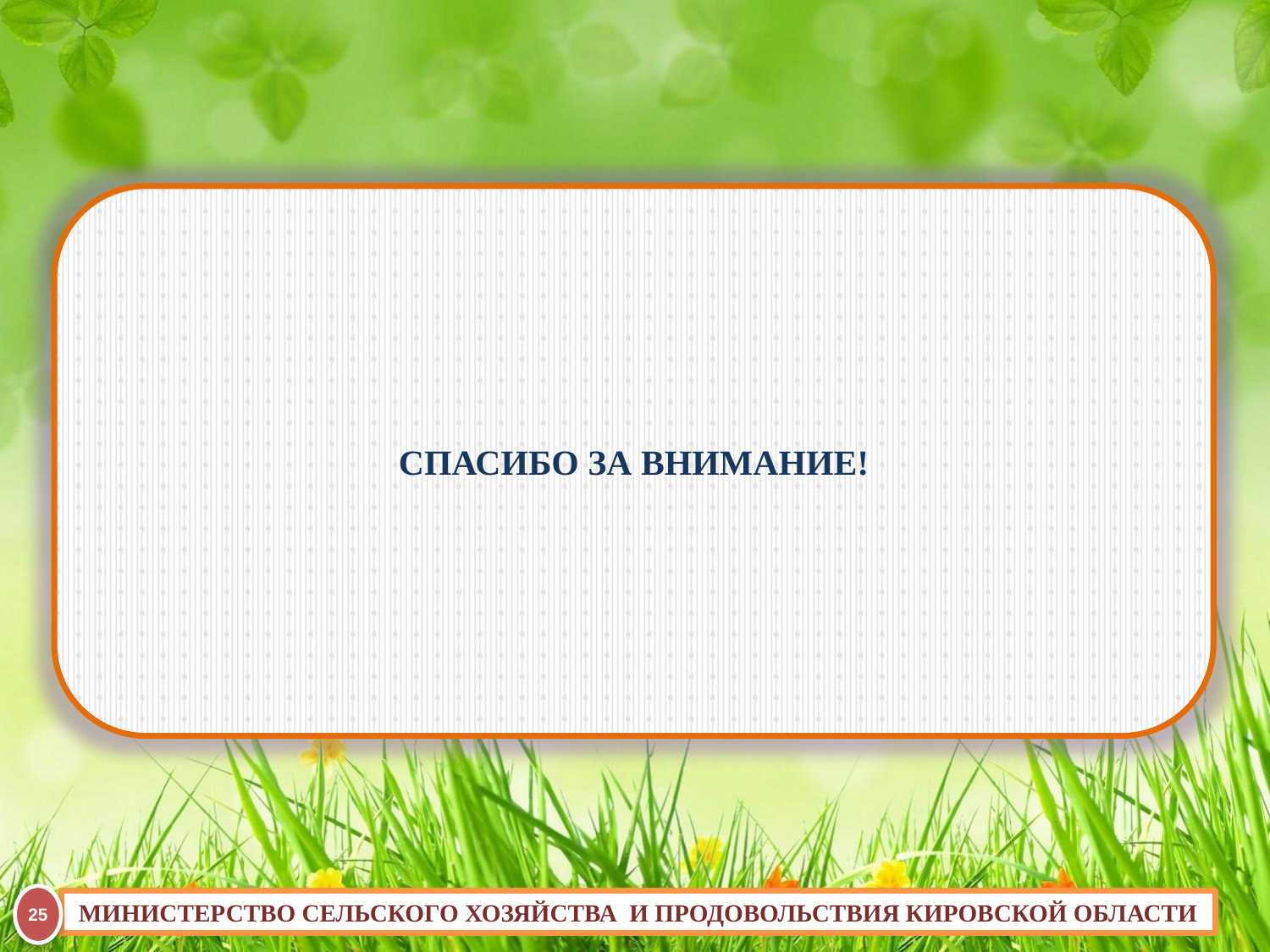

СПАСИБО ЗА ВНИМАНИЕ!
25
МИНИСТЕРСТВО СЕЛЬСКОГО ХОЗЯЙСТВА  И ПРОДОВОЛЬСТВИЯ КИРОВСКОЙ ОБЛАСТИ